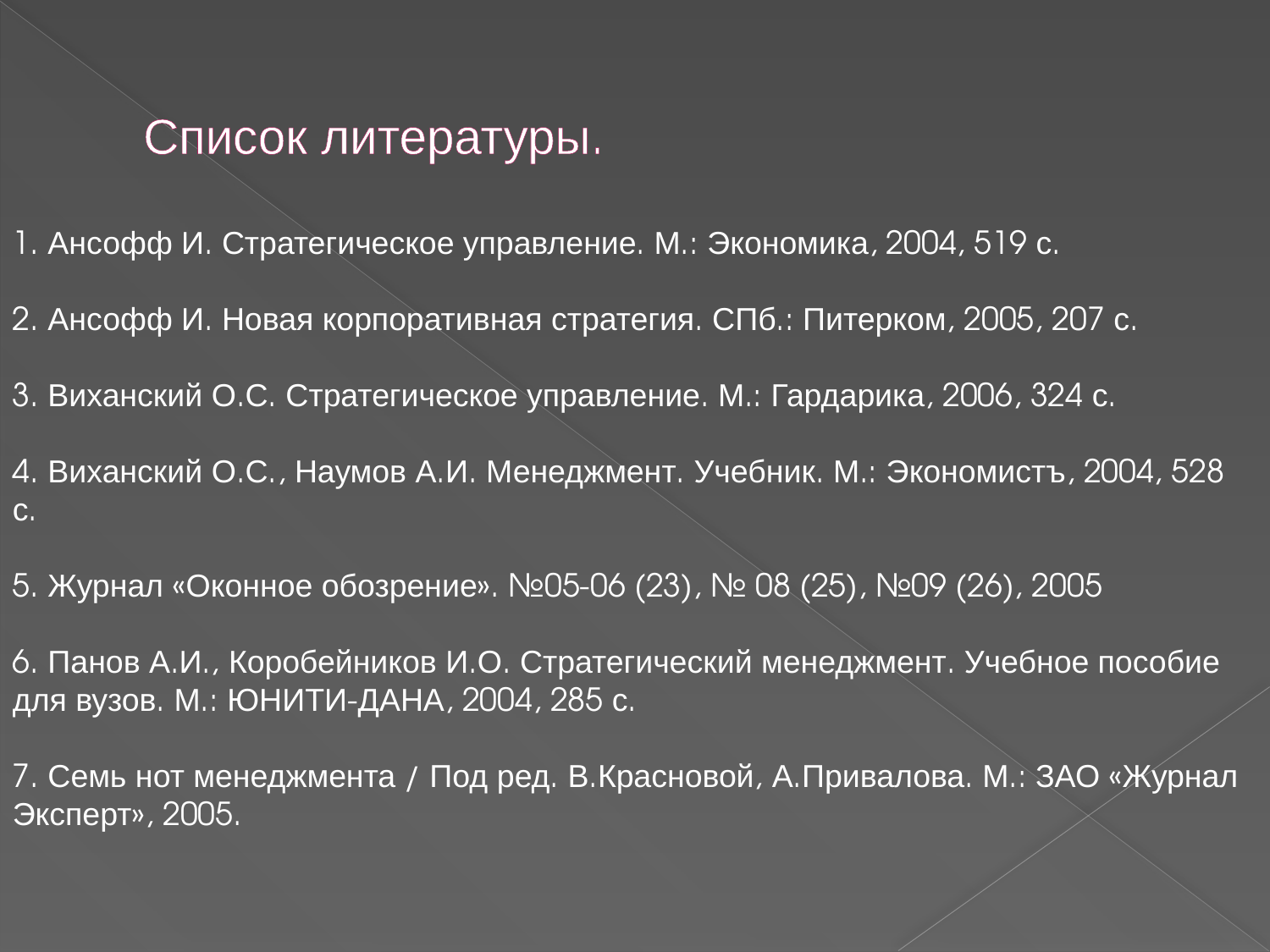

# Список литературы.
1. Ансофф И. Стратегическое управление. М.: Экономика, 2004, 519 с.
2. Ансофф И. Новая корпоративная стратегия. СПб.: Питерком, 2005, 207 с.
3. Виханский О.С. Стратегическое управление. М.: Гардарика, 2006, 324 с.
4. Виханский О.С., Наумов А.И. Менеджмент. Учебник. М.: Экономистъ, 2004, 528 с.
5. Журнал «Оконное обозрение». №05-06 (23), № 08 (25), №09 (26), 2005
6. Панов А.И., Коробейников И.О. Стратегический менеджмент. Учебное пособие для вузов. М.: ЮНИТИ-ДАНА, 2004, 285 с.
7. Семь нот менеджмента / Под ред. В.Красновой, А.Привалова. М.: ЗАО «Журнал Эксперт», 2005.